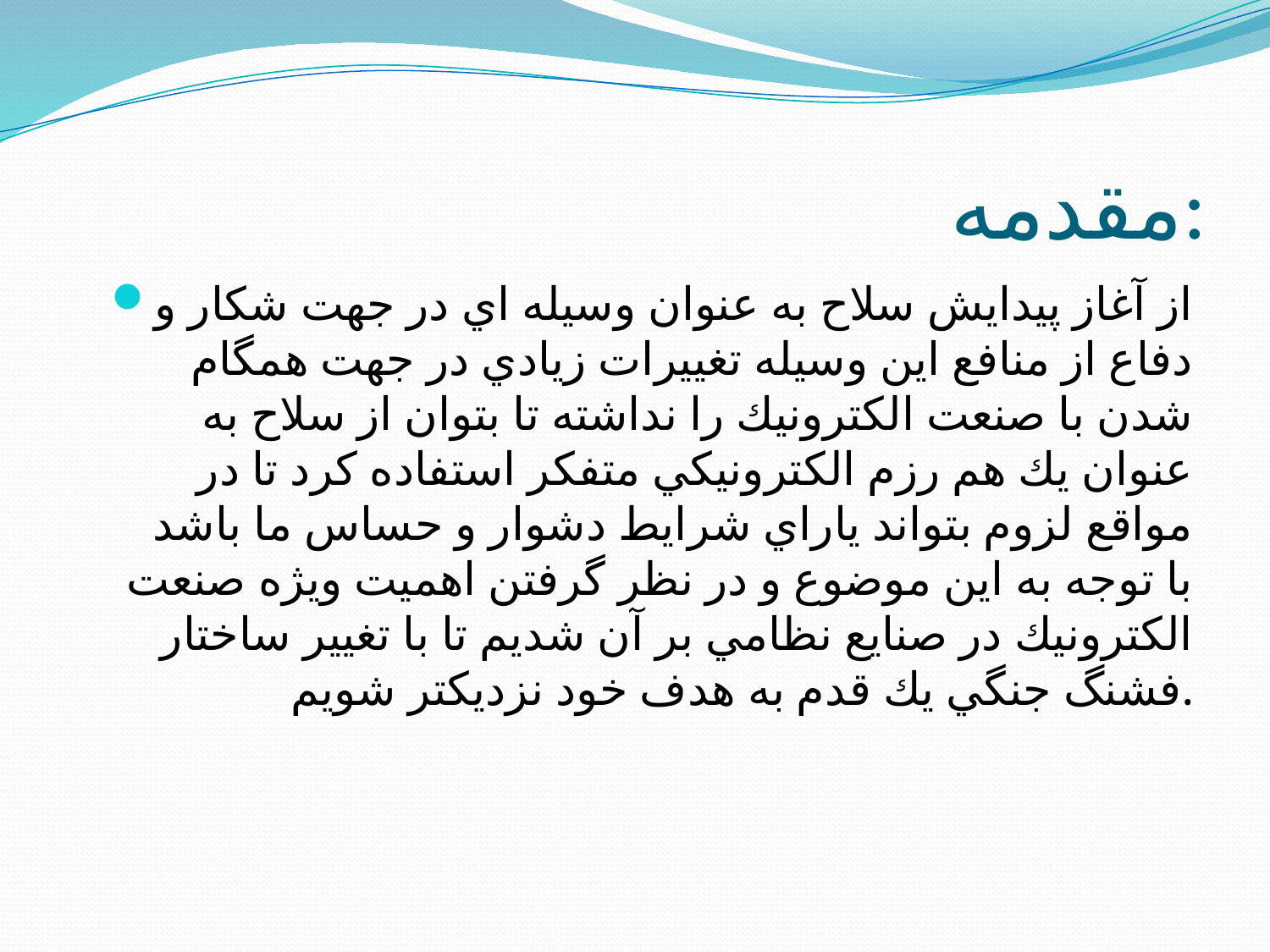

# مقدمه:
از آغاز پيدايش سلاح به عنوان وسيله اي در جهت شكار و دفاع از منافع اين وسيله تغييرات زيادي در جهت همگام شدن با صنعت الكترونيك را نداشته تا بتوان از سلاح به عنوان يك هم رزم الكترونيكي متفكر استفاده كرد تا در مواقع لزوم بتواند ياراي شرايط دشوار و حساس ما باشد با توجه به اين موضوع و در نظر گرفتن اهميت ويژه صنعت الكترونيك در صنايع نظامي بر آن شديم تا با تغيير ساختار فشنگ جنگي يك قدم به هدف خود نزديكتر شويم.